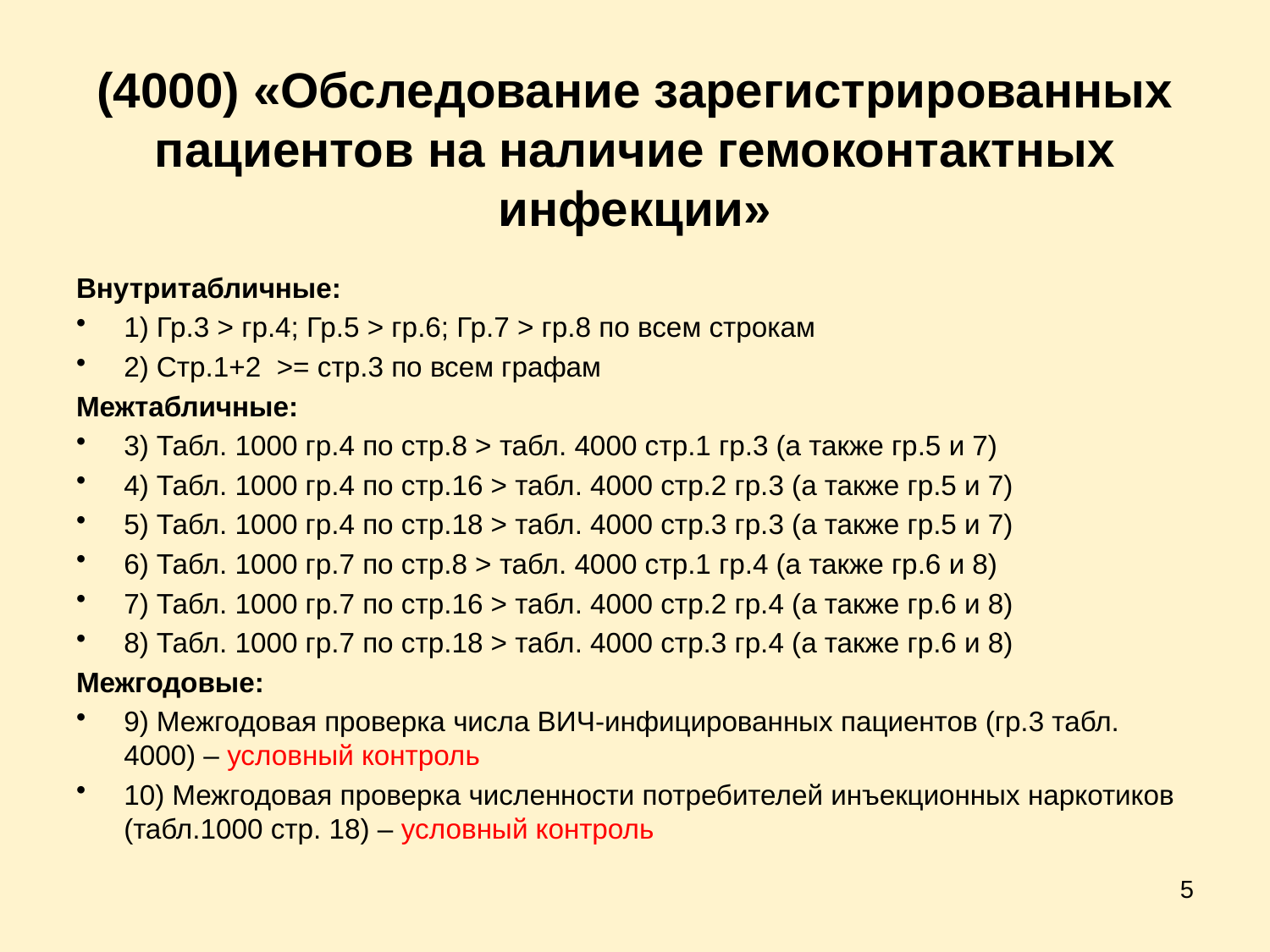

# (4000) «Обследование зарегистрированных пациентов на наличие гемоконтактных инфекции»
Внутритабличные:
1) Гр.3 > гр.4; Гр.5 > гр.6; Гр.7 > гр.8 по всем строкам
2) Стр.1+2  >= стр.3 по всем графам
Межтабличные:
3) Табл. 1000 гр.4 по стр.8 > табл. 4000 стр.1 гр.3 (а также гр.5 и 7)
4) Табл. 1000 гр.4 по стр.16 > табл. 4000 стр.2 гр.3 (а также гр.5 и 7)
5) Табл. 1000 гр.4 по стр.18 > табл. 4000 стр.3 гр.3 (а также гр.5 и 7)
6) Табл. 1000 гр.7 по стр.8 > табл. 4000 стр.1 гр.4 (а также гр.6 и 8)
7) Табл. 1000 гр.7 по стр.16 > табл. 4000 стр.2 гр.4 (а также гр.6 и 8)
8) Табл. 1000 гр.7 по стр.18 > табл. 4000 стр.3 гр.4 (а также гр.6 и 8)
Межгодовые:
9) Межгодовая проверка числа ВИЧ-инфицированных пациентов (гр.3 табл. 4000) – условный контроль
10) Межгодовая проверка численности потребителей инъекционных наркотиков (табл.1000 стр. 18) – условный контроль
5